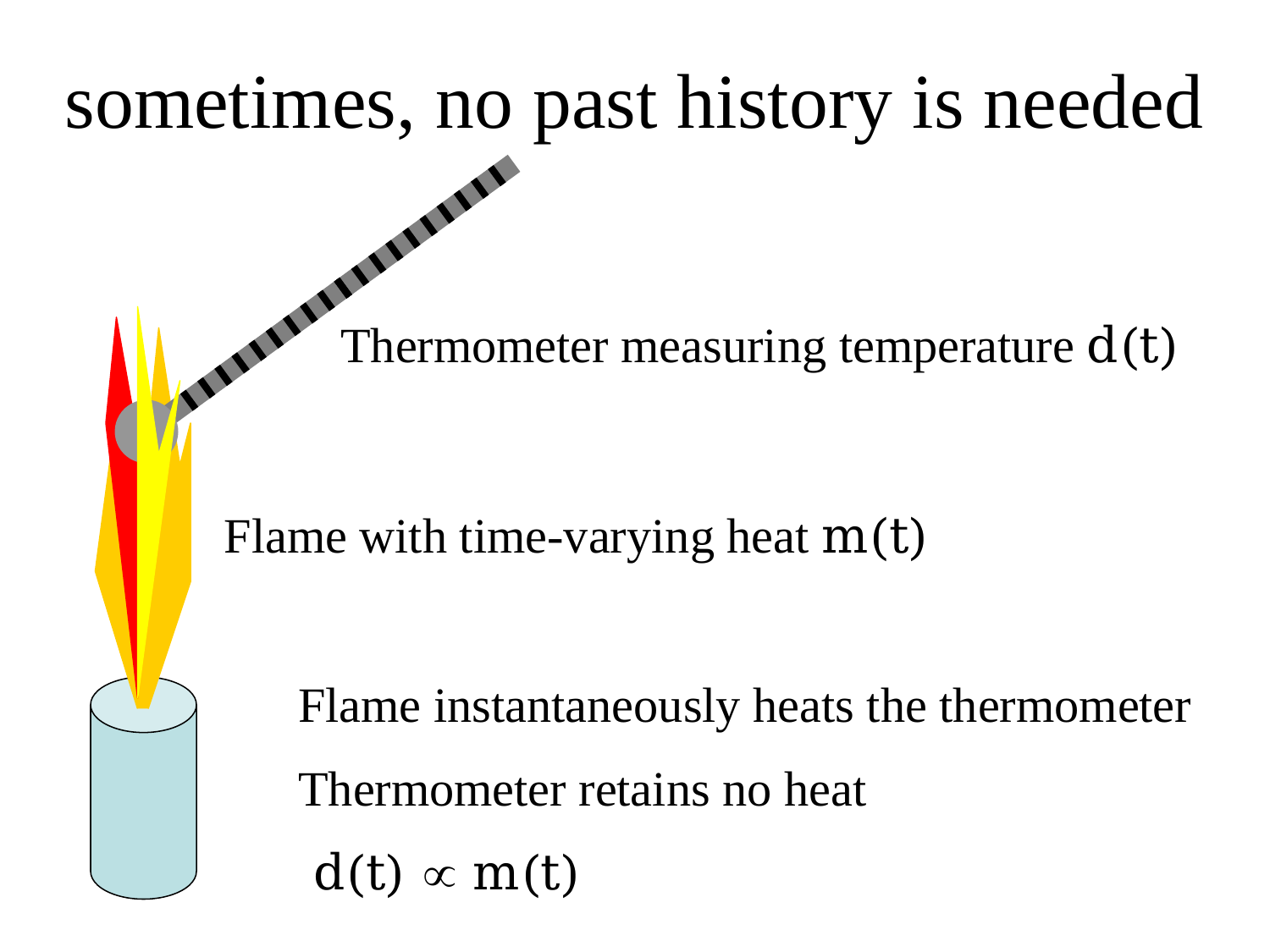

# sometimes, no past history is needed

Thermometer measuring temperature d(t)

Flame with time-varying heat m(t)
Flame instantaneously heats the thermometer
Thermometer retains no heat
 d(t) ∝ m(t)